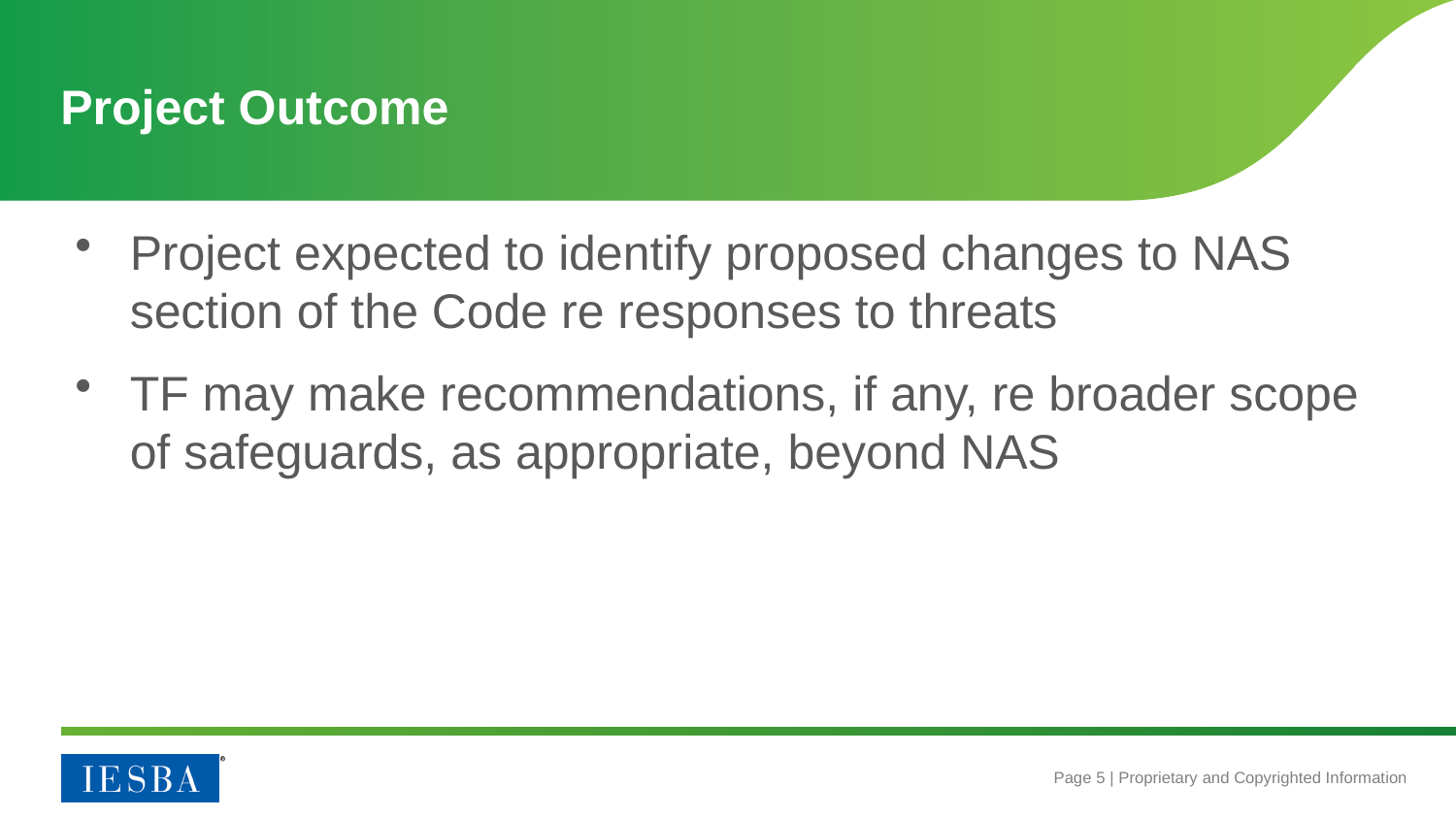

# Project Outcome
Project expected to identify proposed changes to NAS section of the Code re responses to threats
TF may make recommendations, if any, re broader scope of safeguards, as appropriate, beyond NAS